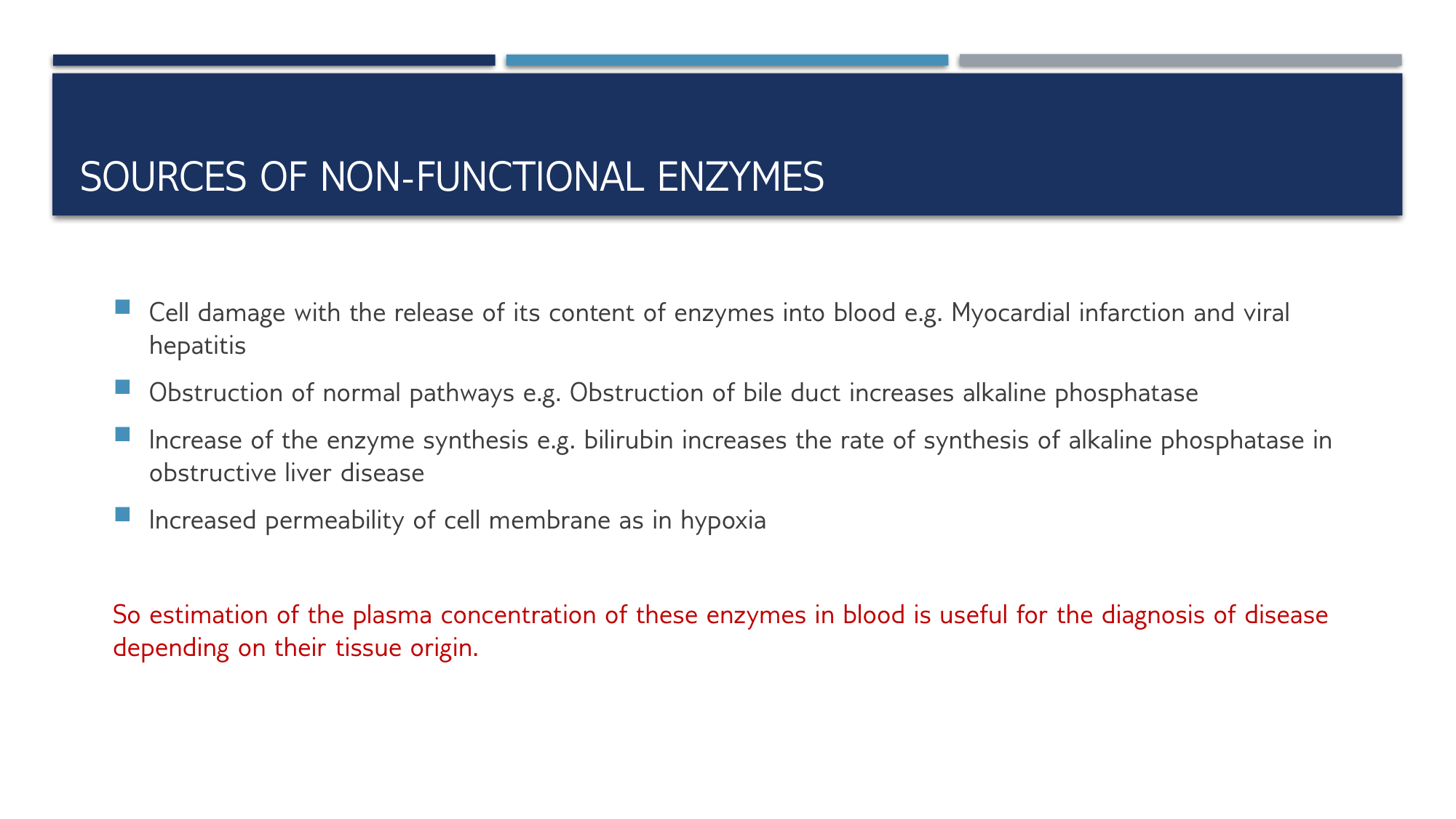

# Sources of non-functional enzymes
Cell damage with the release of its content of enzymes into blood e.g. Myocardial infarction and viral hepatitis
Obstruction of normal pathways e.g. Obstruction of bile duct increases alkaline phosphatase
Increase of the enzyme synthesis e.g. bilirubin increases the rate of synthesis of alkaline phosphatase in obstructive liver disease
Increased permeability of cell membrane as in hypoxia

So estimation of the plasma concentration of these enzymes in blood is useful for the diagnosis of disease depending on their tissue origin.